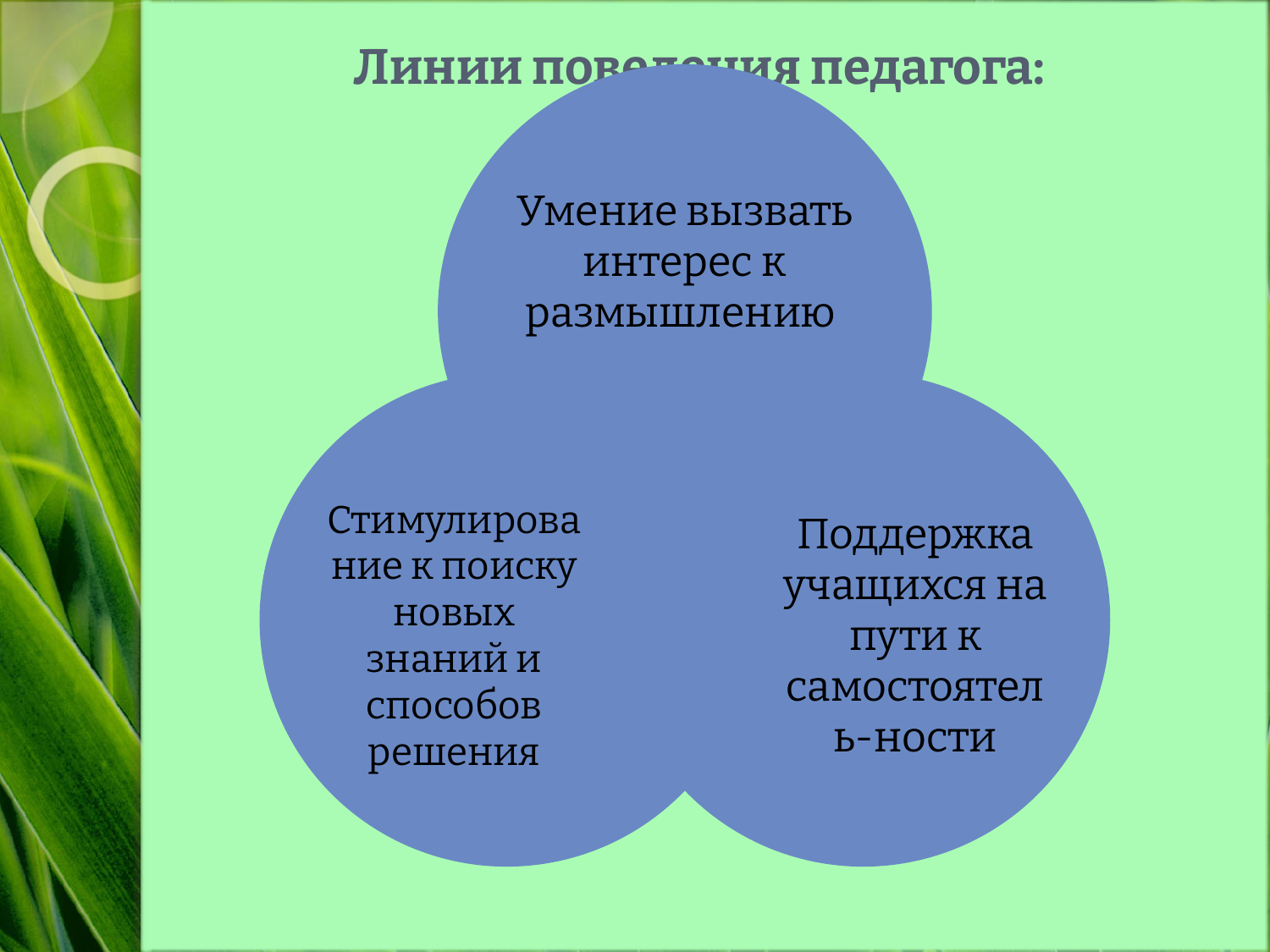

# Линии поведения педагога:
Умение вызвать интерес к размышлению
Поддержка учащихся на пути к самостоятель-ности
Стимулирование к поиску новых знаний и способов решения